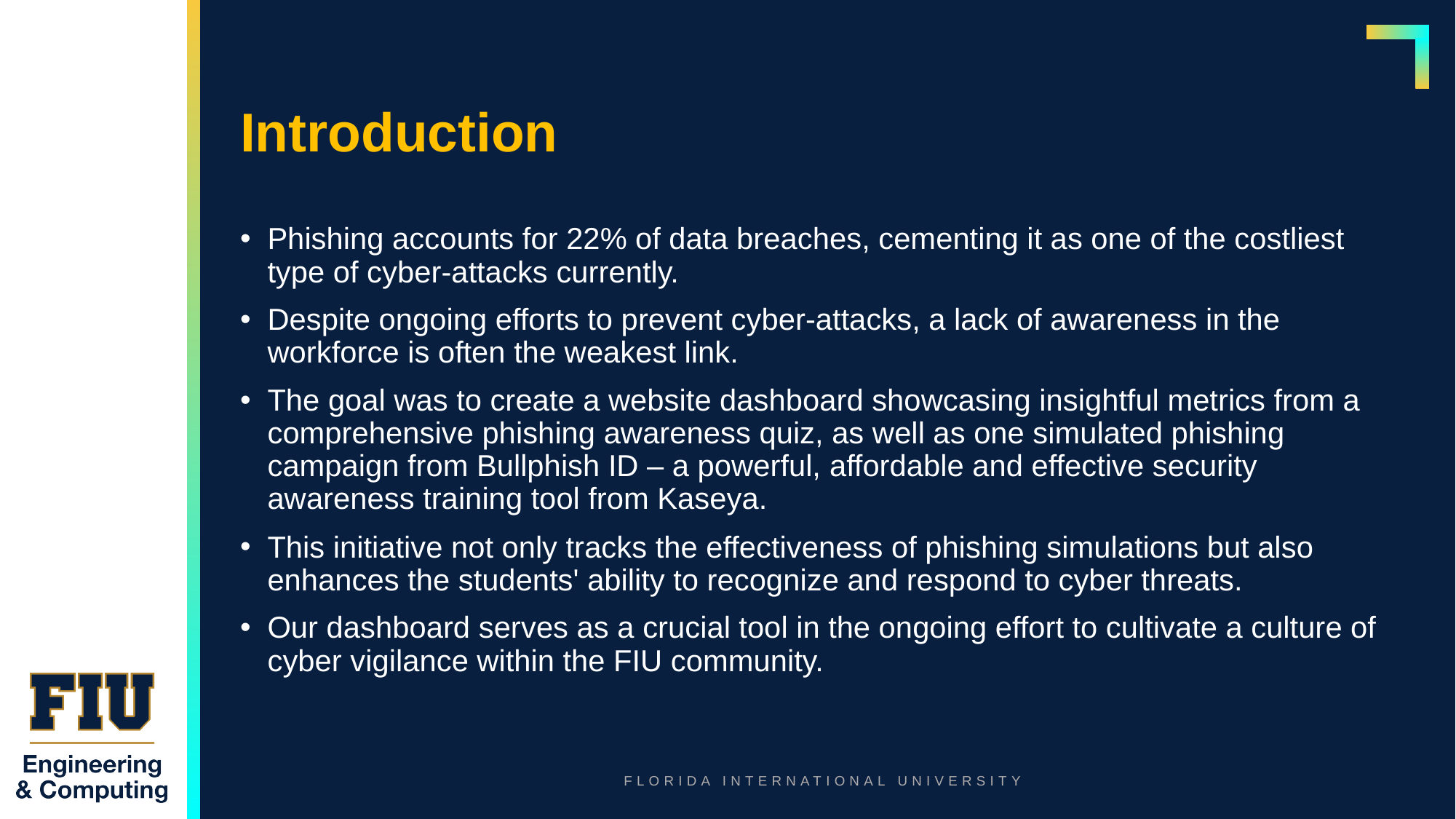

# Introduction
Phishing accounts for 22% of data breaches, cementing it as one of the costliest type of cyber-attacks currently.
Despite ongoing efforts to prevent cyber-attacks, a lack of awareness in the workforce is often the weakest link.
The goal was to create a website dashboard showcasing insightful metrics from a comprehensive phishing awareness quiz, as well as one simulated phishing campaign from Bullphish ID – a powerful, affordable and effective security awareness training tool from Kaseya.
This initiative not only tracks the effectiveness of phishing simulations but also enhances the students' ability to recognize and respond to cyber threats.
Our dashboard serves as a crucial tool in the ongoing effort to cultivate a culture of cyber vigilance within the FIU community.